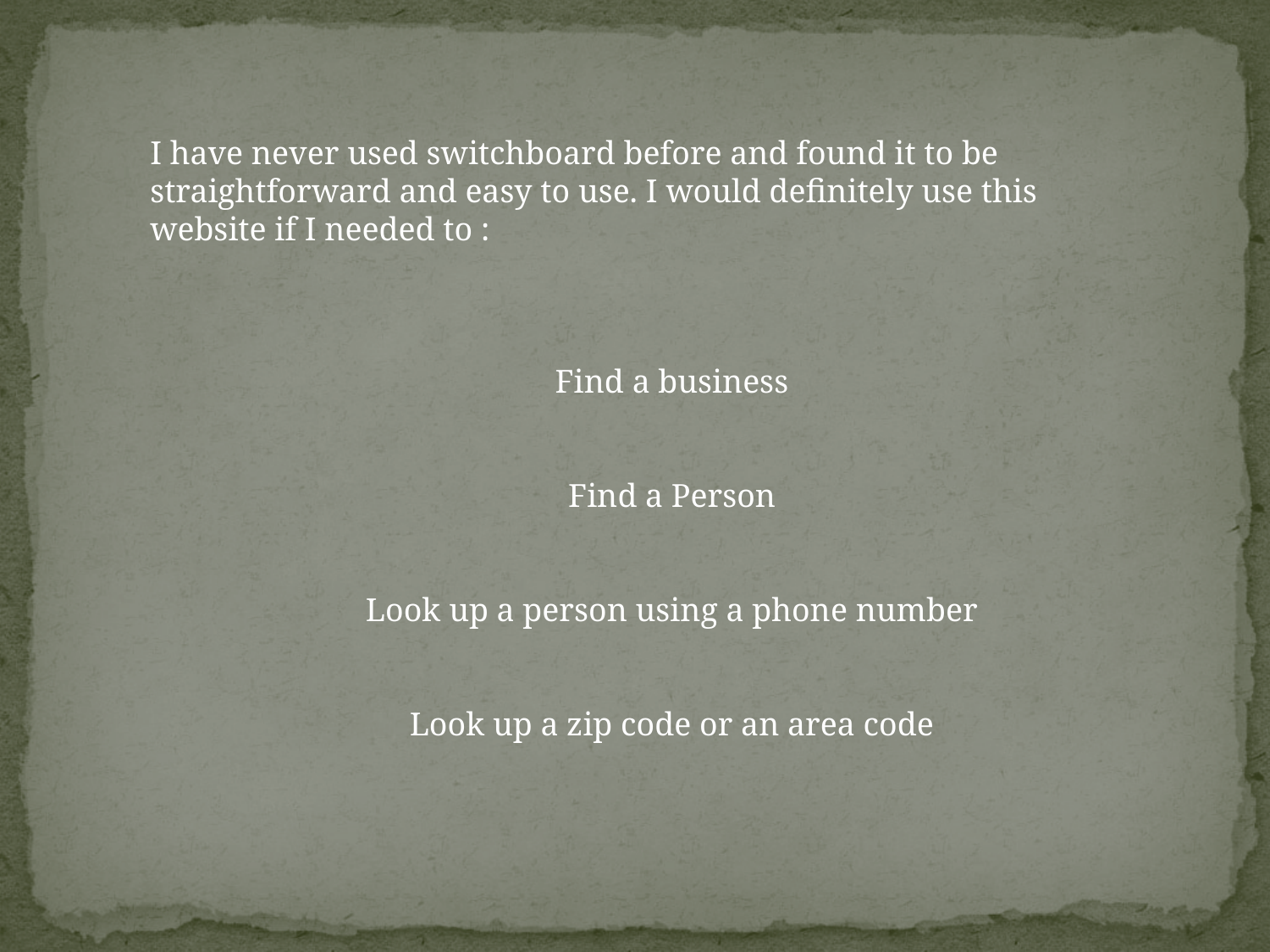

I have never used switchboard before and found it to be straightforward and easy to use. I would definitely use this website if I needed to :

Find a business

Find a Person

Look up a person using a phone number

Look up a zip code or an area code